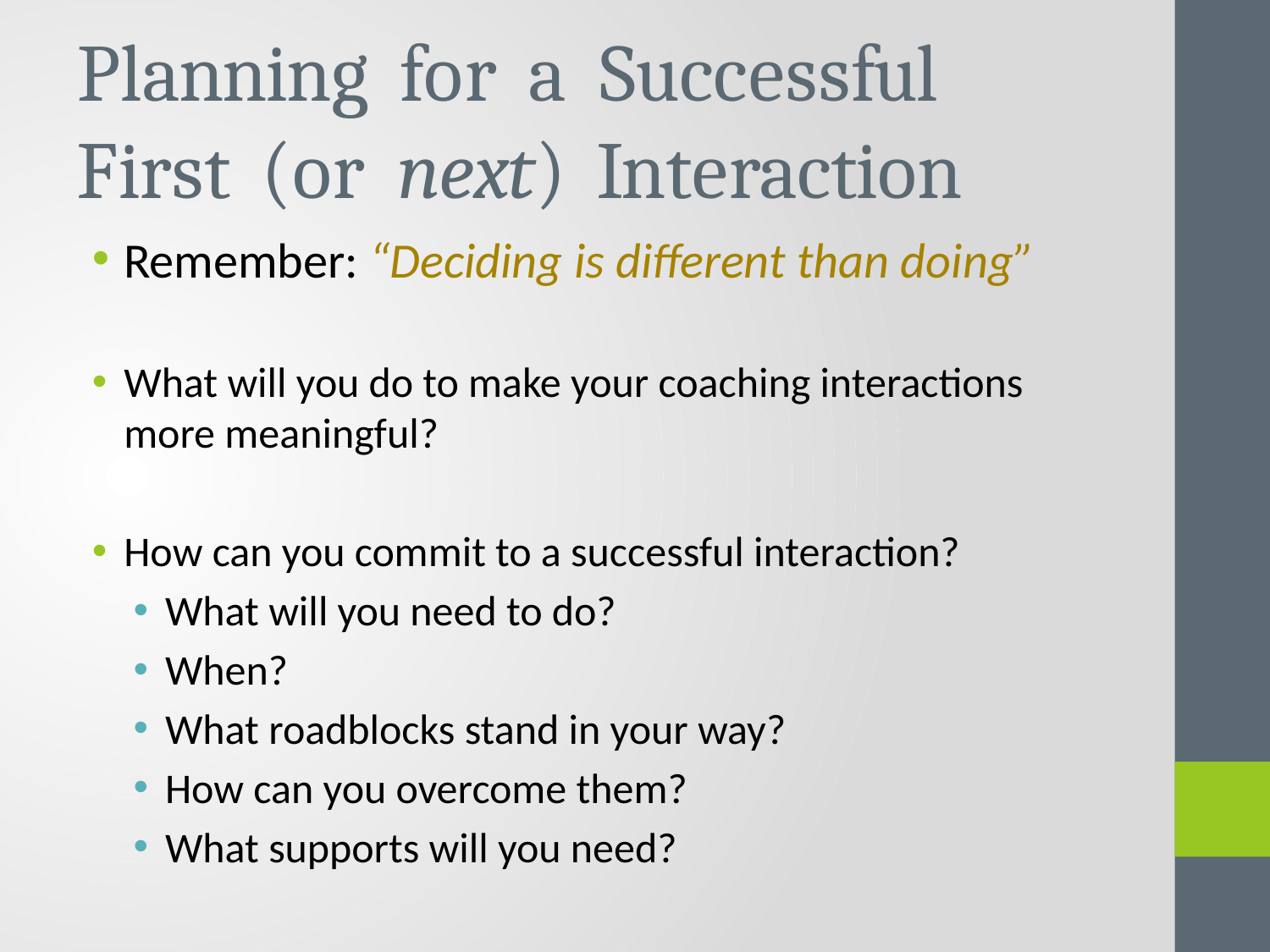

# Planning  for  a  Successful First  (or  next)  Interaction
Remember: “Deciding is different than doing”

What will you do to make your coaching interactions more meaningful?

How can you commit to a successful interaction?
What will you need to do?
When?
What roadblocks stand in your way?
How can you overcome them?
What supports will you need?